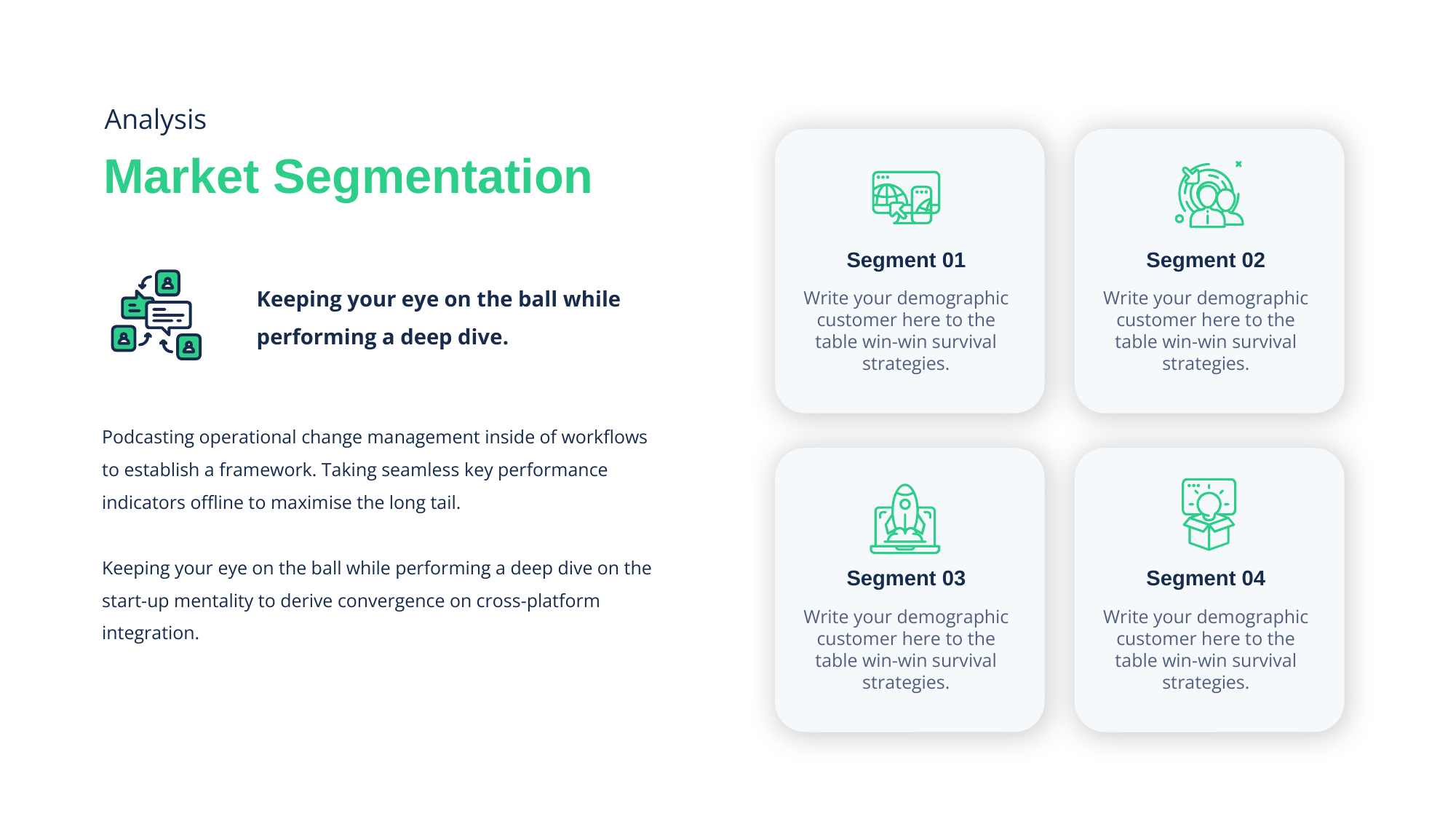

Analysis

Market Segmentation

Segment 01
Segment 02
Keeping your eye on the ball while performing a deep dive.

Write your demographic customer here to the table win-win survival strategies.
Write your demographic customer here to the table win-win survival strategies.
Podcasting operational change management inside of workflows to establish a framework. Taking seamless key performance indicators offline to maximise the long tail.

Keeping your eye on the ball while performing a deep dive on the start-up mentality to derive convergence on cross-platform integration.

Segment 03
Segment 04
Write your demographic customer here to the table win-win survival strategies.
Write your demographic customer here to the table win-win survival strategies.